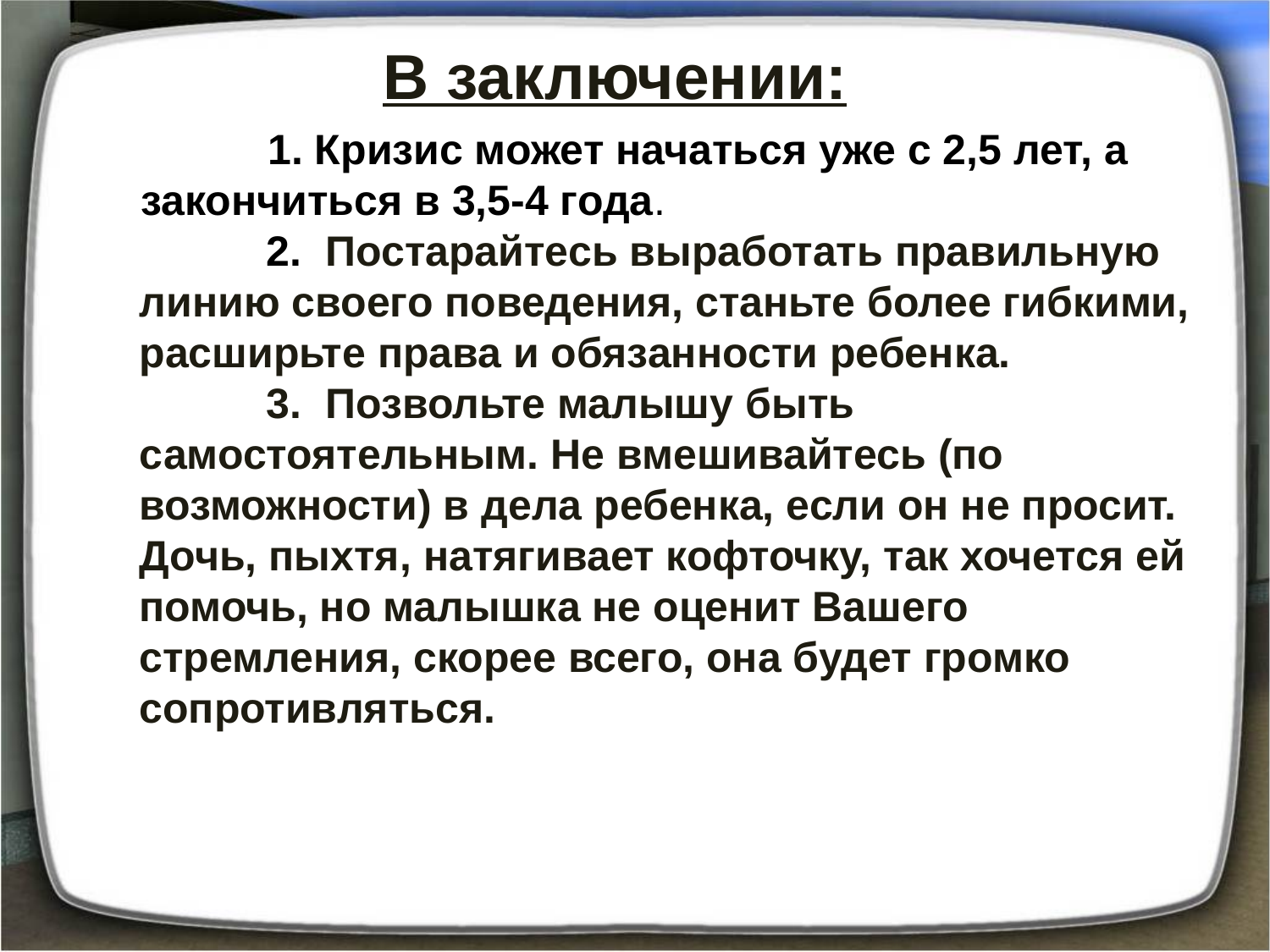

В заключении:
		1. Кризис может начаться уже с 2,5 лет, а закончиться в 3,5-4 года.
		2.  Постарайтесь выработать правильную линию своего поведения, станьте более гибкими, расширьте права и обязанности ребенка.
		3.  Позвольте малышу быть самостоятельным. Не вмешивайтесь (по возможности) в дела ребенка, если он не просит. Дочь, пыхтя, натягивает кофточку, так хочется ей помочь, но малышка не оценит Вашего стремления, скорее всего, она будет громко сопротивляться.